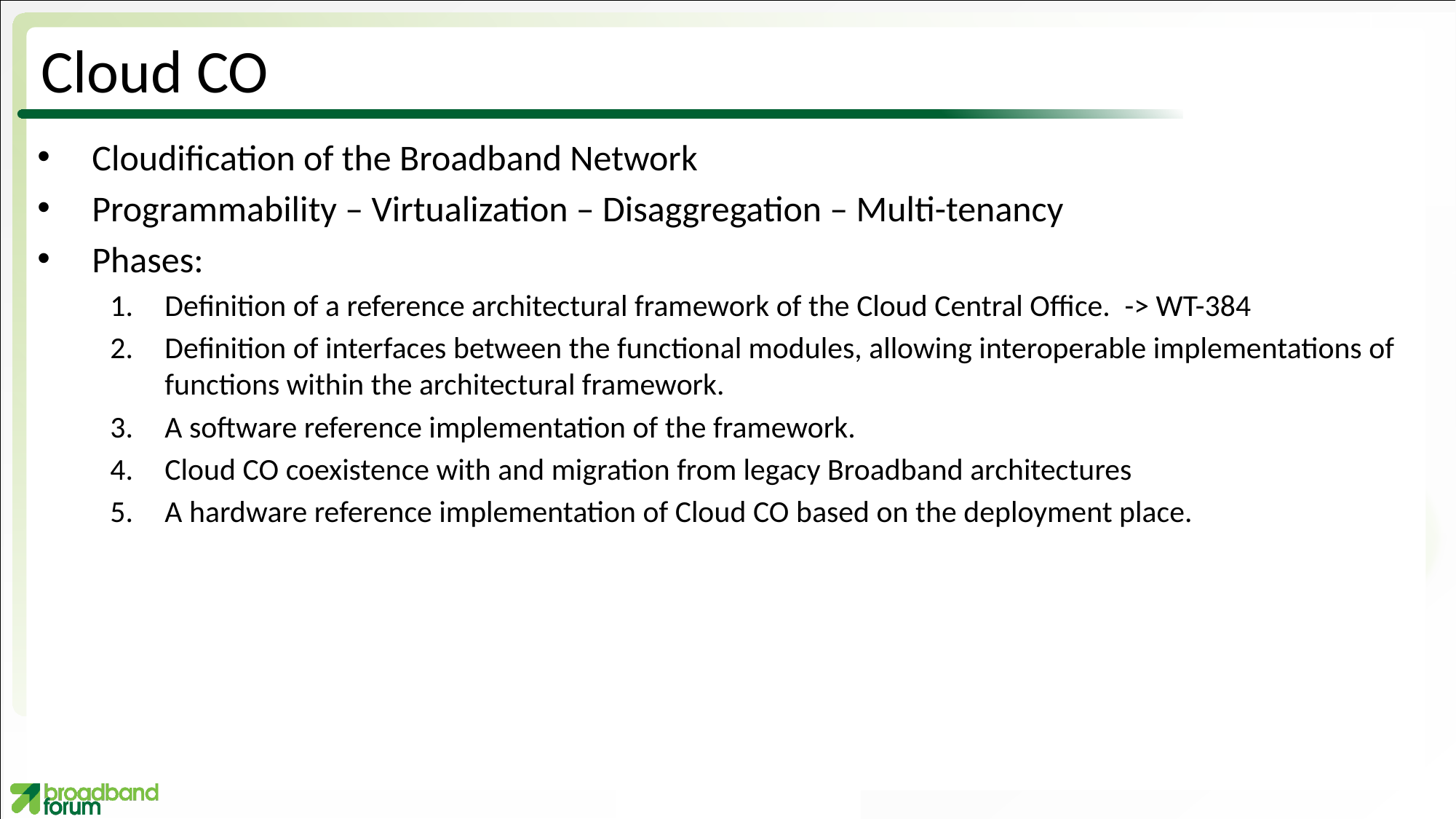

# Cloud CO
Cloudification of the Broadband Network
Programmability – Virtualization – Disaggregation – Multi-tenancy
Phases:
Definition of a reference architectural framework of the Cloud Central Office.  -> WT-384
Definition of interfaces between the functional modules, allowing interoperable implementations of functions within the architectural framework.
A software reference implementation of the framework.
Cloud CO coexistence with and migration from legacy Broadband architectures
A hardware reference implementation of Cloud CO based on the deployment place.